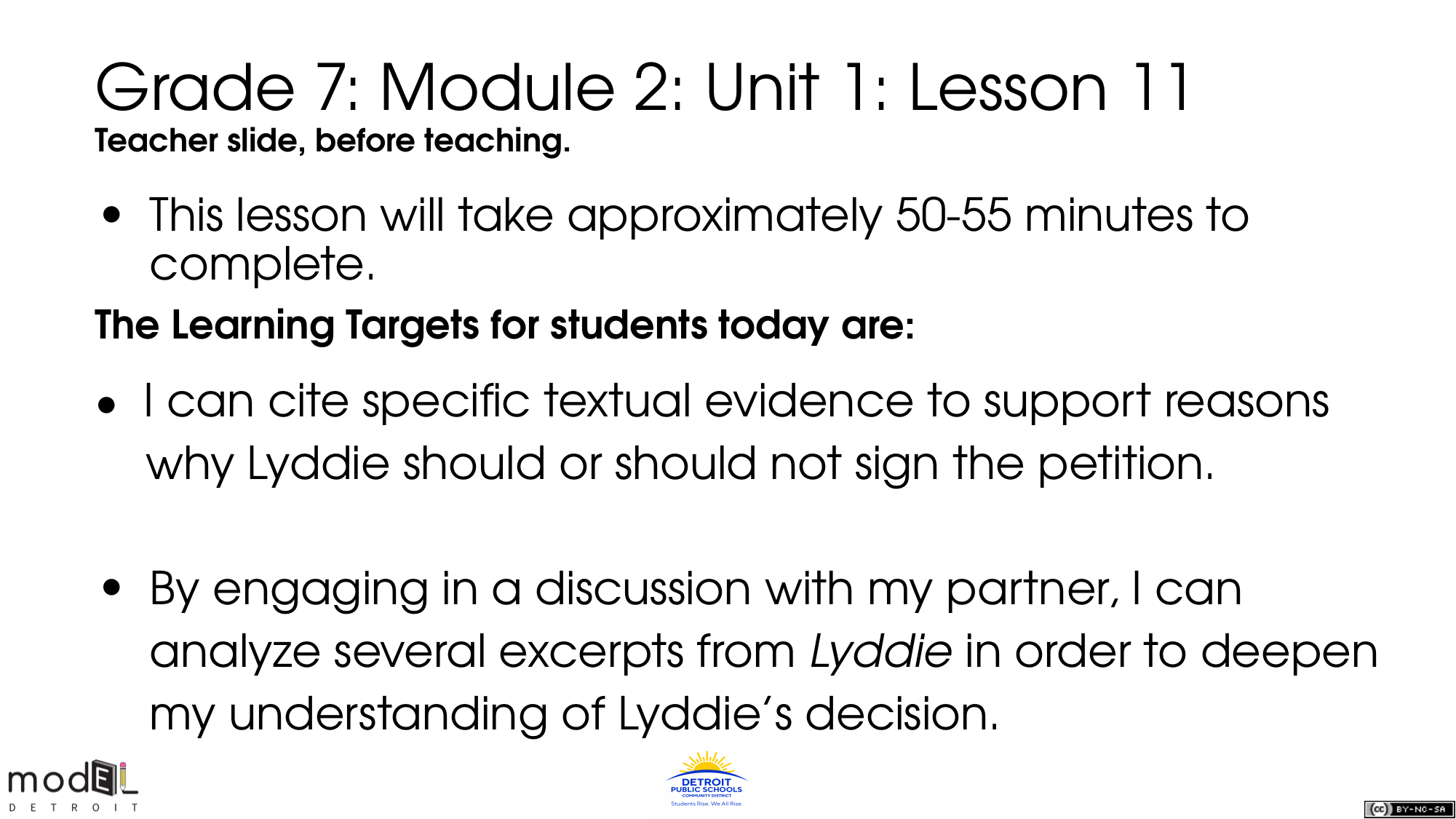

# Grade 7: Module 2: Unit 1: Lesson 11
Teacher slide, before teaching.
This lesson will take approximately 50-55 minutes to complete.
The Learning Targets for students today are:
•  I can cite specific textual evidence to support reasons
    why Lyddie should or should not sign the petition.

By engaging in a discussion with my partner, I can analyze several excerpts from Lyddie in order to deepen my understanding of Lyddie’s decision.